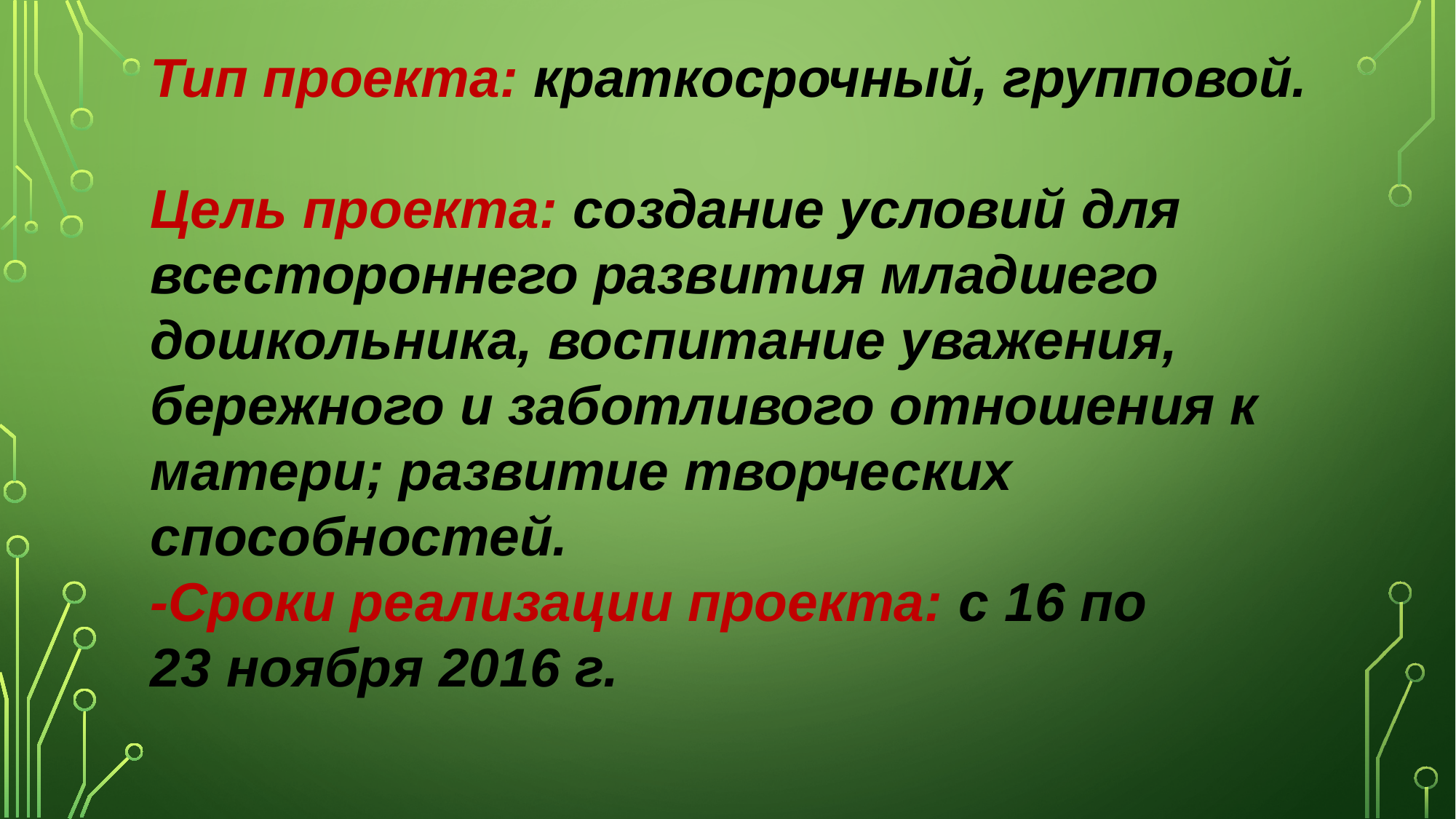

Тип проекта: краткосрочный, групповой.

Цель проекта: создание условий для
всестороннего развития младшего
дошкольника, воспитание уважения,
бережного и заботливого отношения к
матери; развитие творческих
способностей.
-Сроки реализации проекта: с 16 по
23 ноября 2016 г.